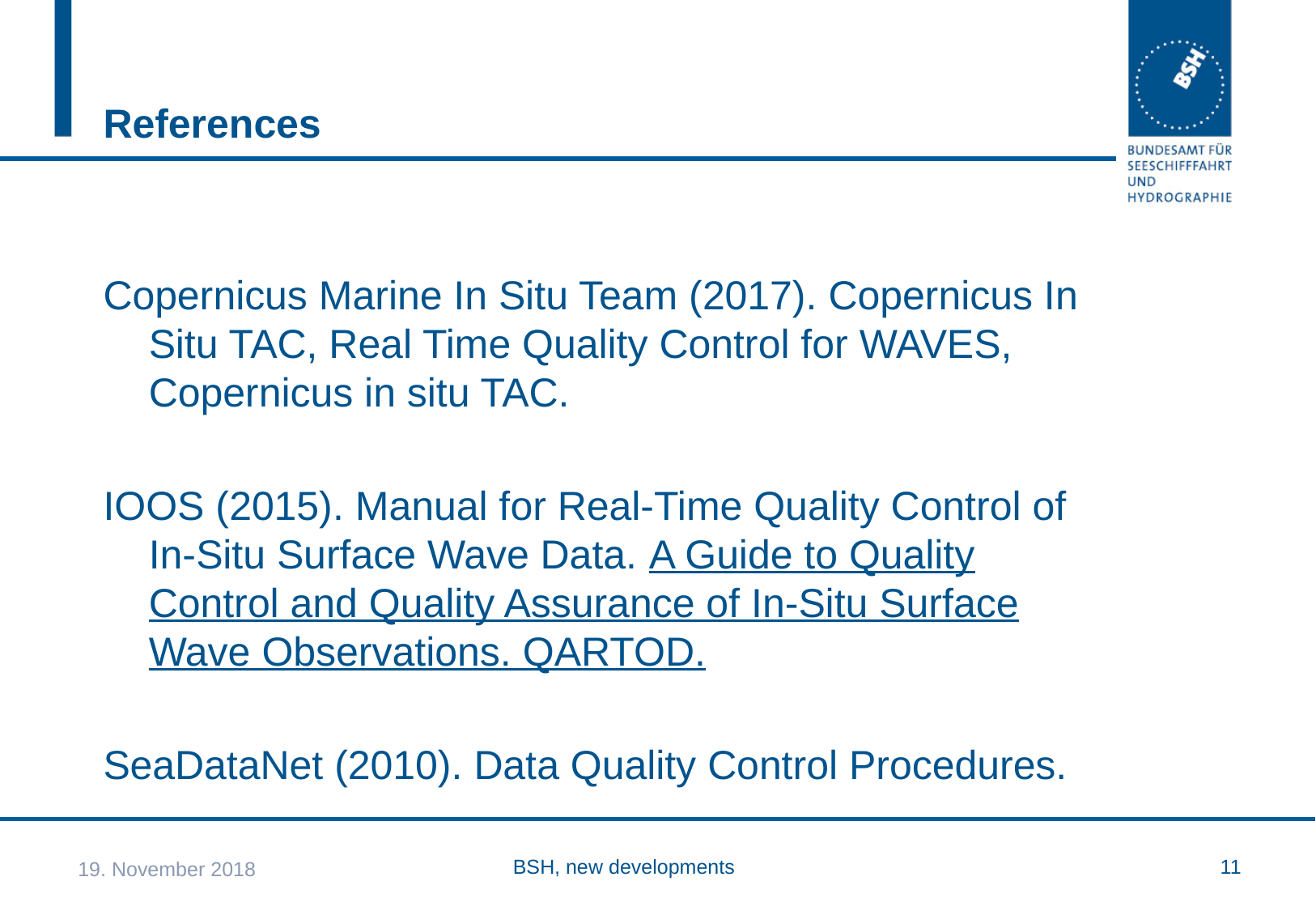

# References
Copernicus Marine In Situ Team (2017). Copernicus In Situ TAC, Real Time Quality Control for WAVES, Copernicus in situ TAC.

IOOS (2015). Manual for Real-Time Quality Control of In-Situ Surface Wave Data. A Guide to Quality Control and Quality Assurance of In-Situ Surface Wave Observations. QARTOD.

SeaDataNet (2010). Data Quality Control Procedures.
BSH, new developments
19. November 2018
11